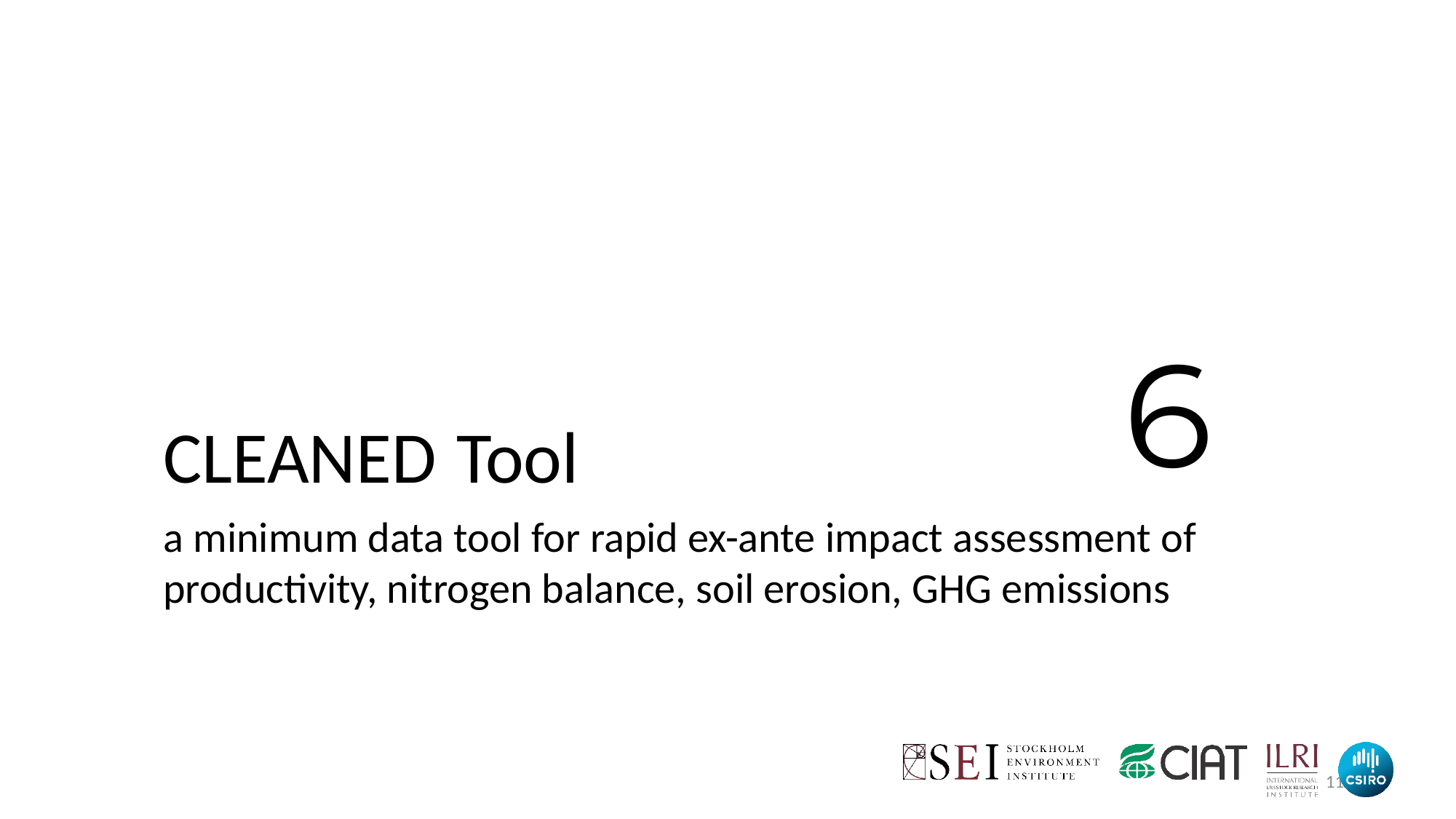

6
CLEANED Tool
a minimum data tool for rapid ex-ante impact assessment of productivity, nitrogen balance, soil erosion, GHG emissions